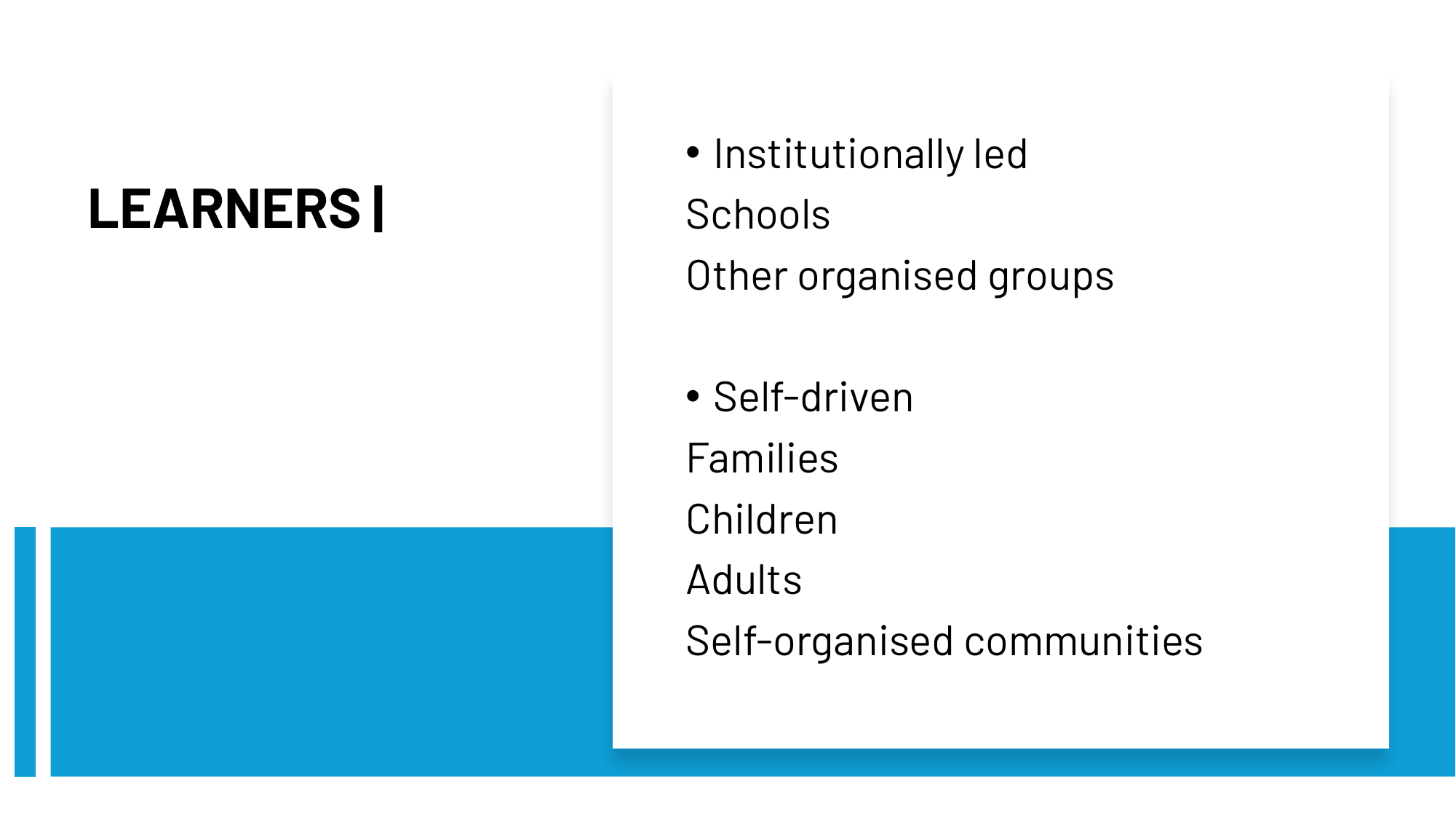

Institutionally led
Schools
Other organised groups

Self-driven
Families
Children
Adults
Self-organised communities

# LEARNERS |